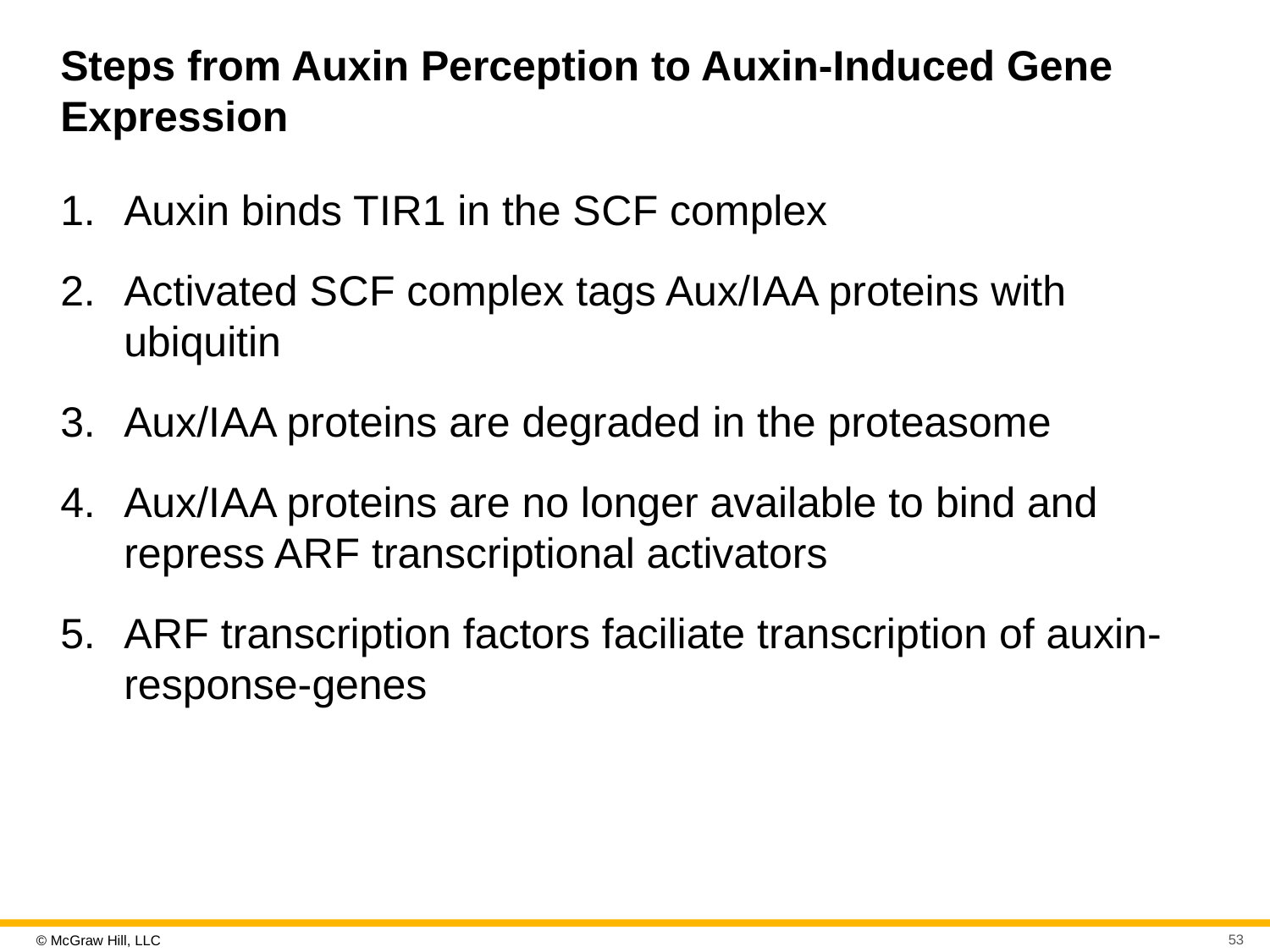

# Steps from Auxin Perception to Auxin-Induced Gene Expression
Auxin binds T I R1 in the S C F complex
Activated S C F complex tags Aux/I A A proteins with ubiquitin
Aux/I A A proteins are degraded in the proteasome
Aux/I A A proteins are no longer available to bind and repress A R F transcriptional activators
A R F transcription factors faciliate transcription of auxin-response-genes
53